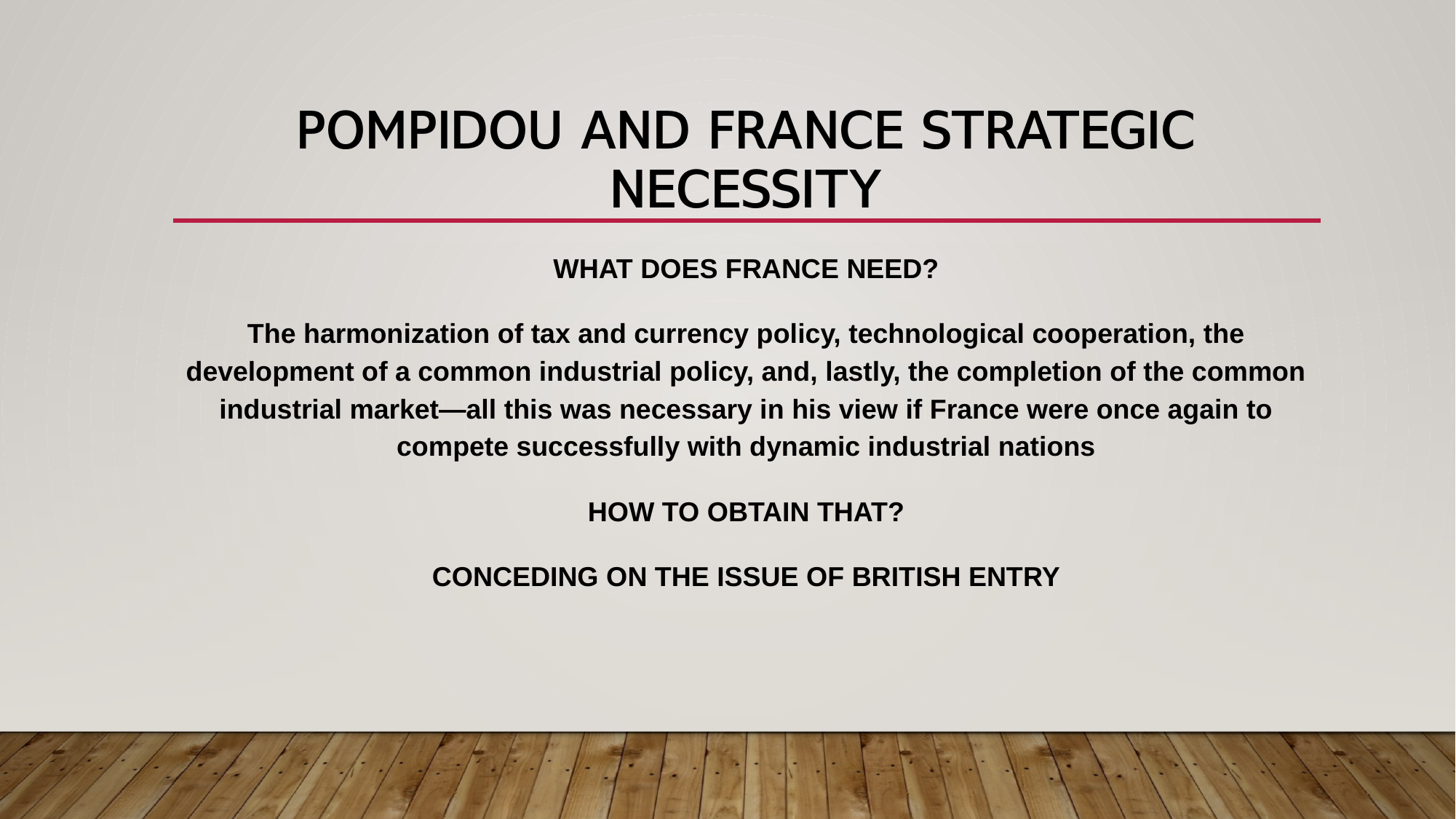

# POMPIDOU AND FRANCE STRATEGIC NECESSITY
WHAT DOES FRANCE NEED?
The harmonization of tax and currency policy, technological cooperation, the development of a common industrial policy, and, lastly, the completion of the common industrial market—all this was necessary in his view if France were once again to compete successfully with dynamic industrial nations
HOW TO OBTAIN THAT?
CONCEDING ON THE ISSUE OF BRITISH ENTRY